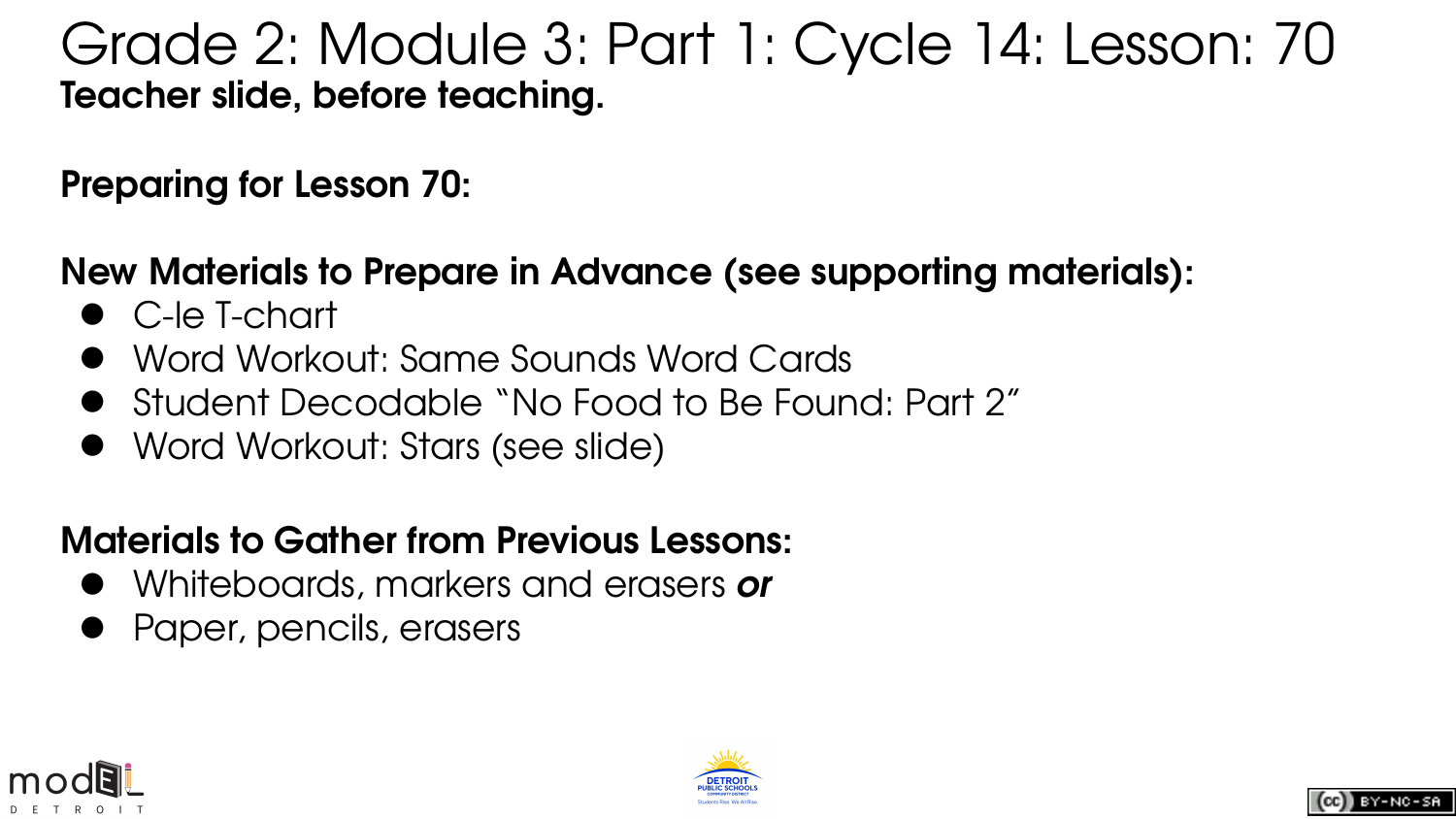

# Grade 2: Module 3: Part 1: Cycle 14: Lesson: 70
Teacher slide, before teaching.

Preparing for Lesson 70:

New Materials to Prepare in Advance (see supporting materials):
C-le T-chart
Word Workout: Same Sounds Word Cards
Student Decodable “No Food to Be Found: Part 2”
Word Workout: Stars (see slide)

Materials to Gather from Previous Lessons:
Whiteboards, markers and erasers or
Paper, pencils, erasers